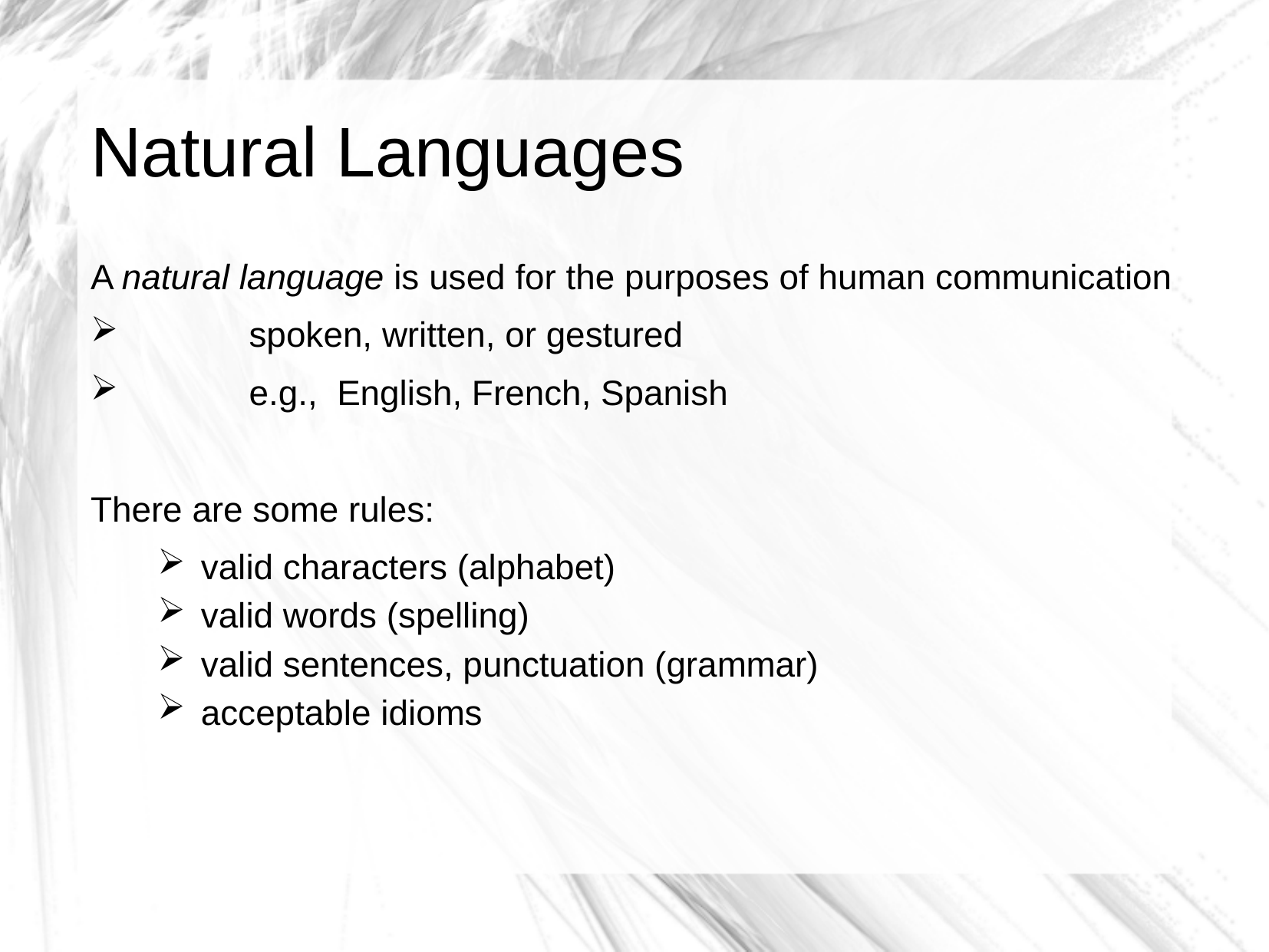

# Natural Languages
A natural language is used for the purposes of human communication
	spoken, written, or gestured
	e.g.,  English, French, Spanish

There are some rules:
valid characters (alphabet)
valid words (spelling)
valid sentences, punctuation (grammar)
acceptable idioms